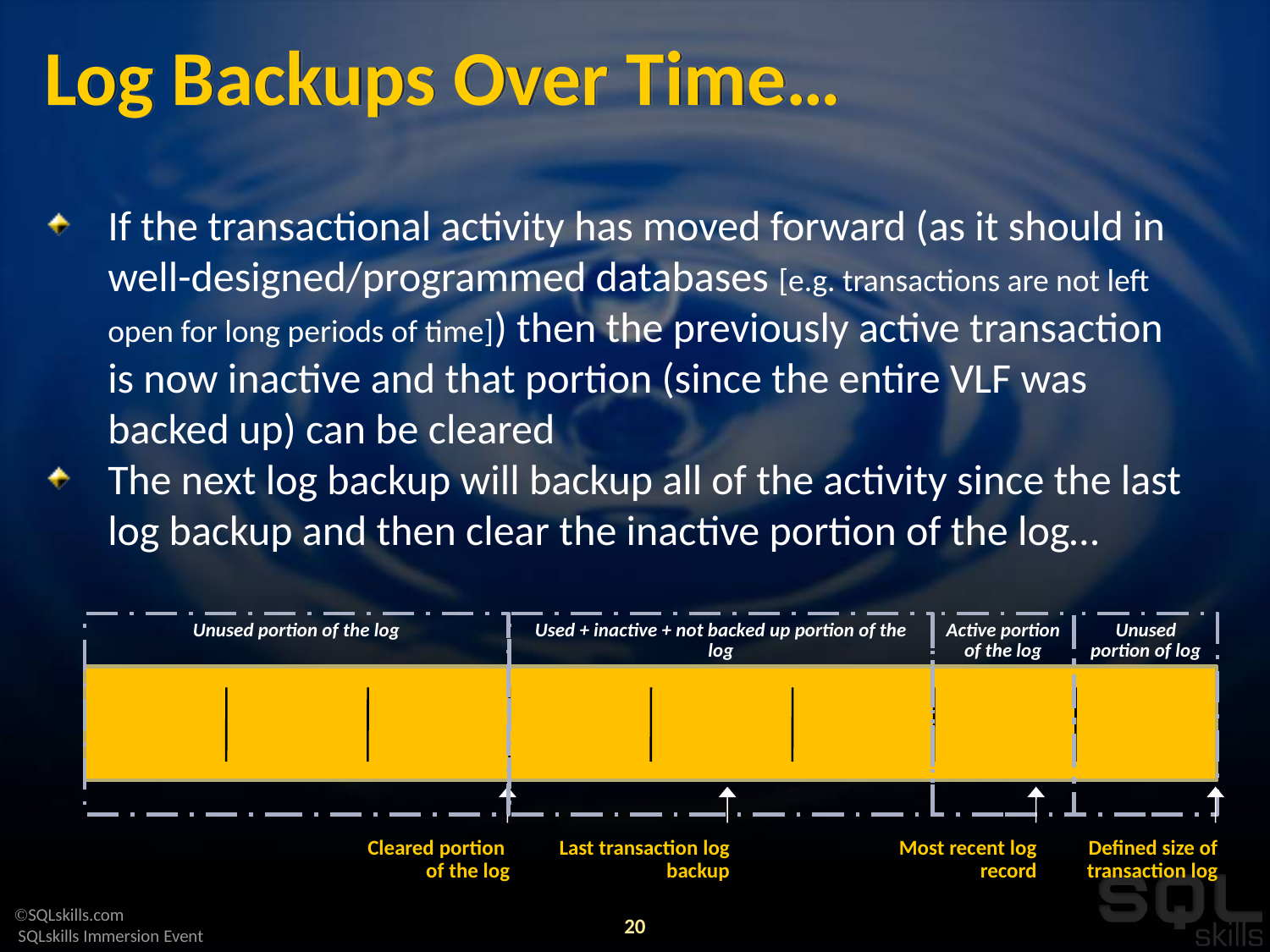

# Log Backups Over Time…
If the transactional activity has moved forward (as it should in well-designed/programmed databases [e.g. transactions are not left open for long periods of time]) then the previously active transaction is now inactive and that portion (since the entire VLF was backed up) can be cleared
The next log backup will backup all of the activity since the last log backup and then clear the inactive portion of the log…
Unused portion of the log
Used + inactive + not backed up portion of the log
Active portion of the log
Unused portion of log

Cleared portion
of the log
Last transaction log backup
Most recent log record
Defined size of transaction log
20